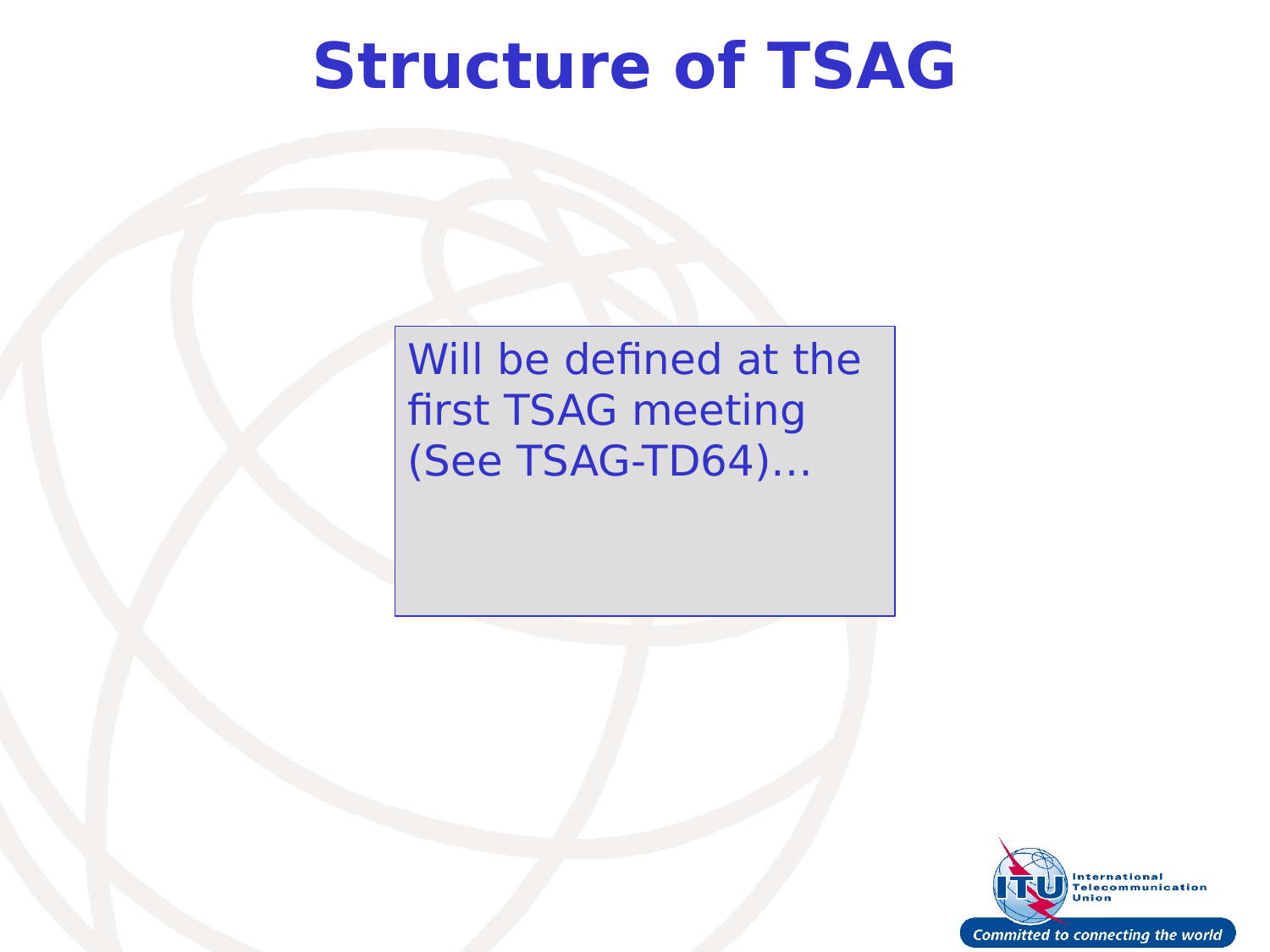

# Structure of TSAG
Will be defined at the first TSAG meeting (See TSAG-TD64)…